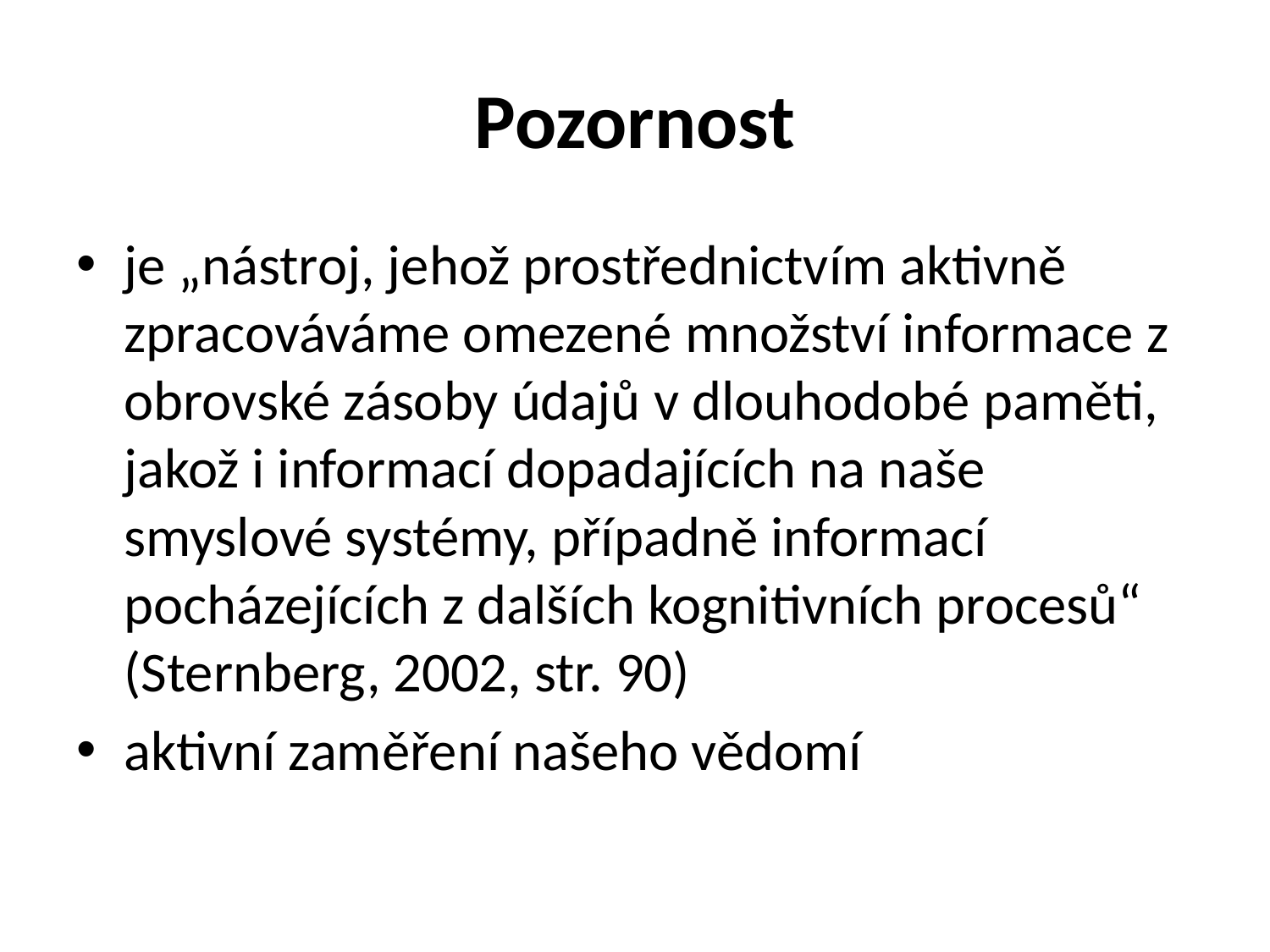

# Pozornost
je „nástroj, jehož prostřednictvím aktivně zpracováváme omezené množství informace z obrovské zásoby údajů v dlouhodobé paměti, jakož i informací dopadajících na naše smyslové systémy, případně informací pocházejících z dalších kognitivních procesů“ (Sternberg, 2002, str. 90)
aktivní zaměření našeho vědomí